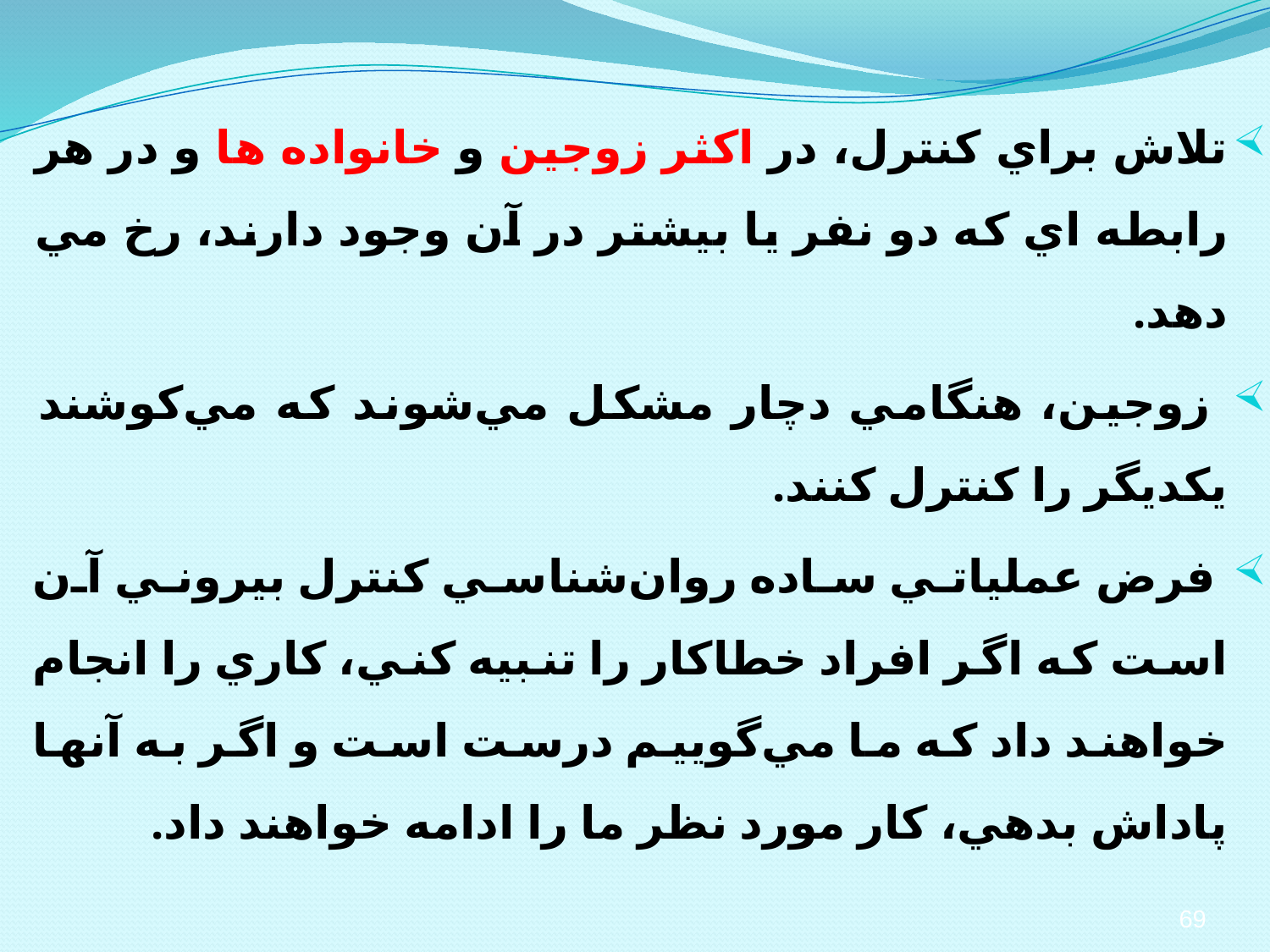

#
تلاش براي كنترل، در اکثر زوجین و خانواده ها و در هر رابطه اي كه دو نفر يا بيشتر در آن وجود دارند، رخ مي دهد.
 زوجین، هنگامي دچار مشكل مي‌شوند كه مي‌كوشند یکدیگر را كنترل كنند.
 فرض عملياتي ساده روان‌شناسي كنترل بيروني آن است كه اگر افراد خطاكار را تنبيه كني، كاري را انجام خواهند داد كه ما مي‌گوييم درست است و اگر به آنها پاداش بدهي، كار مورد نظر ما را ادامه خواهند داد.

69